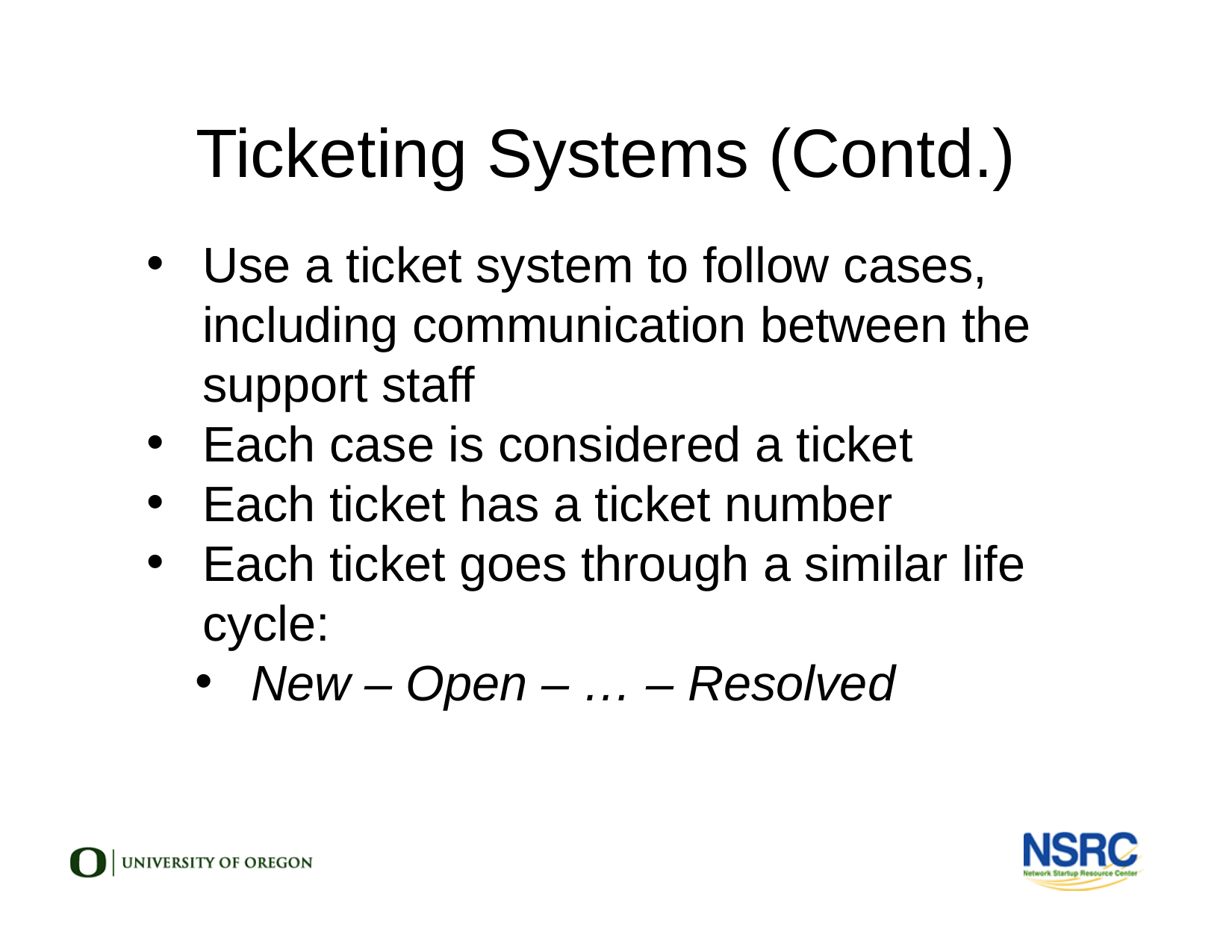

Ticketing Systems (Contd.)
Use a ticket system to follow cases, including communication between the support staff
Each case is considered a ticket
Each ticket has a ticket number
Each ticket goes through a similar life cycle:
New – Open – … – Resolved